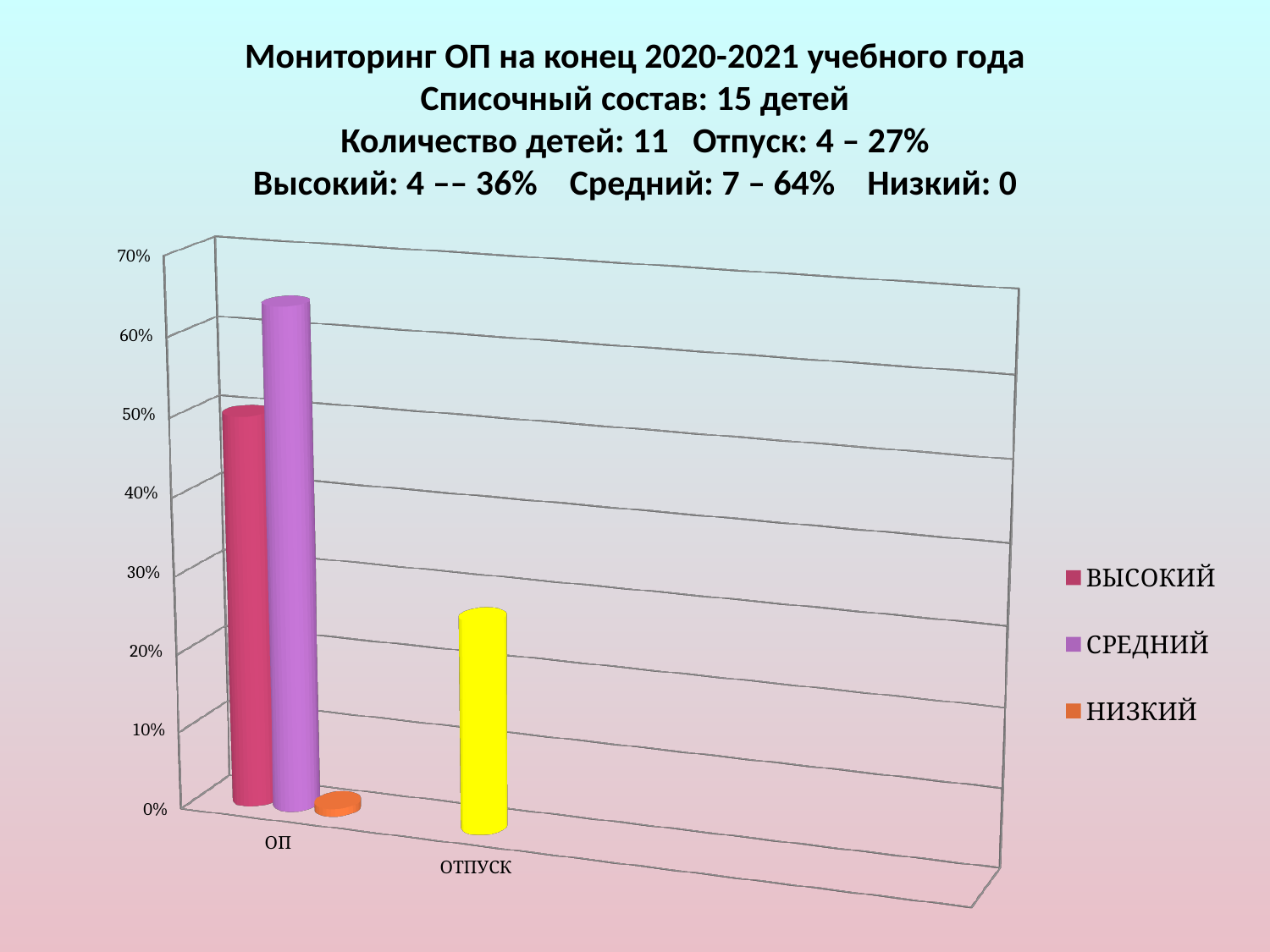

# Мониторинг ОП на конец 2020-2021 учебного года Списочный состав: 15 детей Количество детей: 11   Отпуск: 4 – 27% Высокий: 4 –– 36%    Средний: 7 – 64%    Низкий: 0

[unsupported chart]